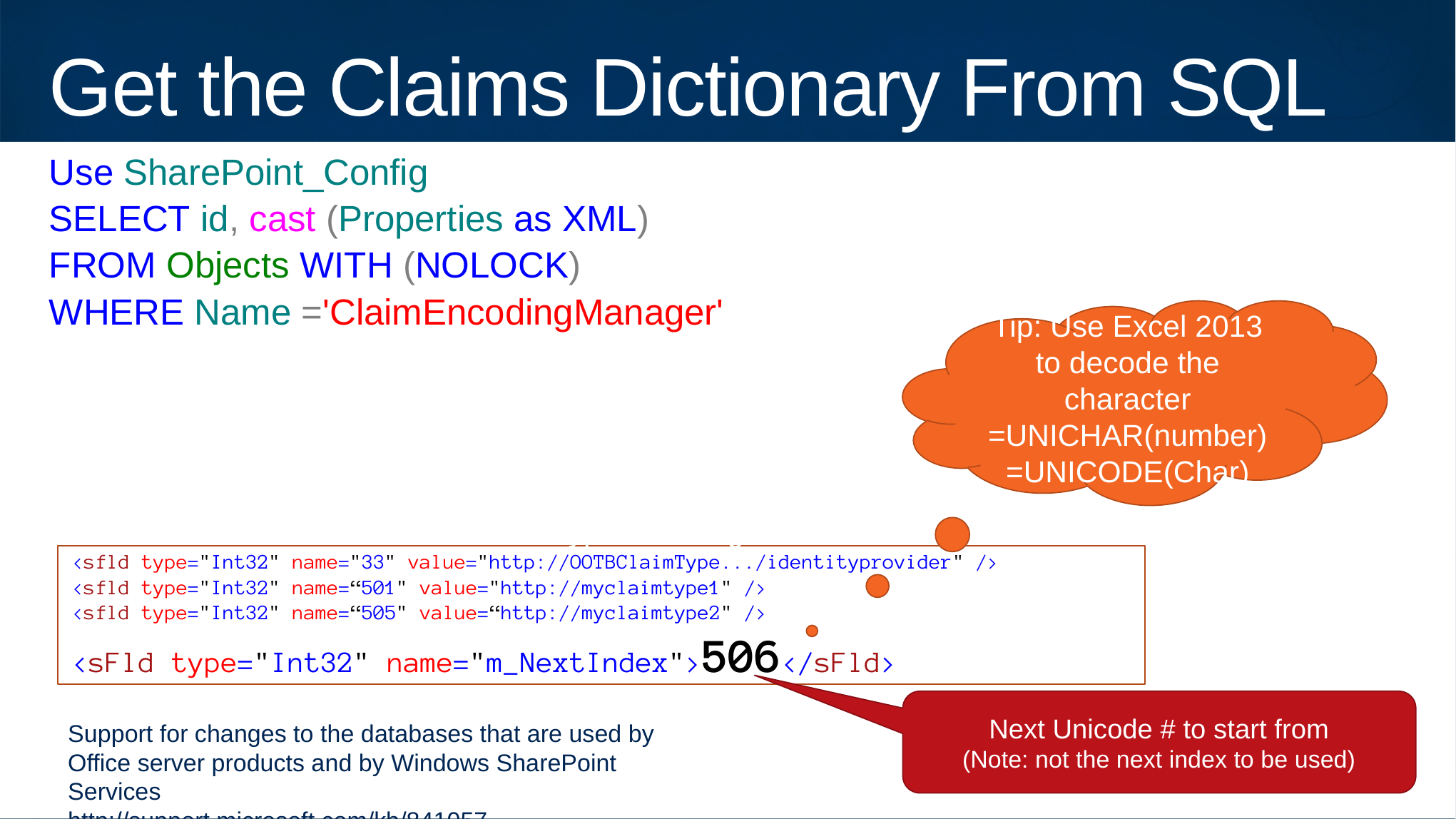

# Get the Claims Dictionary From SQL
Use SharePoint_Config
SELECT id, cast (Properties as XML)
FROM Objects WITH (NOLOCK)
WHERE Name ='ClaimEncodingManager'

Tip: Use Excel 2013 to decode the character
=UNICHAR(number)
=UNICODE(Char)
ClaimsTypeEncoding
<sfld type="Int32" name="33" value="http://OOTBClaimType.../identityprovider" />
<sfld type="Int32" name=“501" value="http://myclaimtype1" />
<sfld type="Int32" name=“505" value=“http://myclaimtype2" />
<sFld type="Int32" name="m_NextIndex">506</sFld>

Next Unicode # to start from
(Note: not the next index to be used)
Support for changes to the databases that are used by Office server products and by Windows SharePoint Services
http://support.microsoft.com/kb/841057